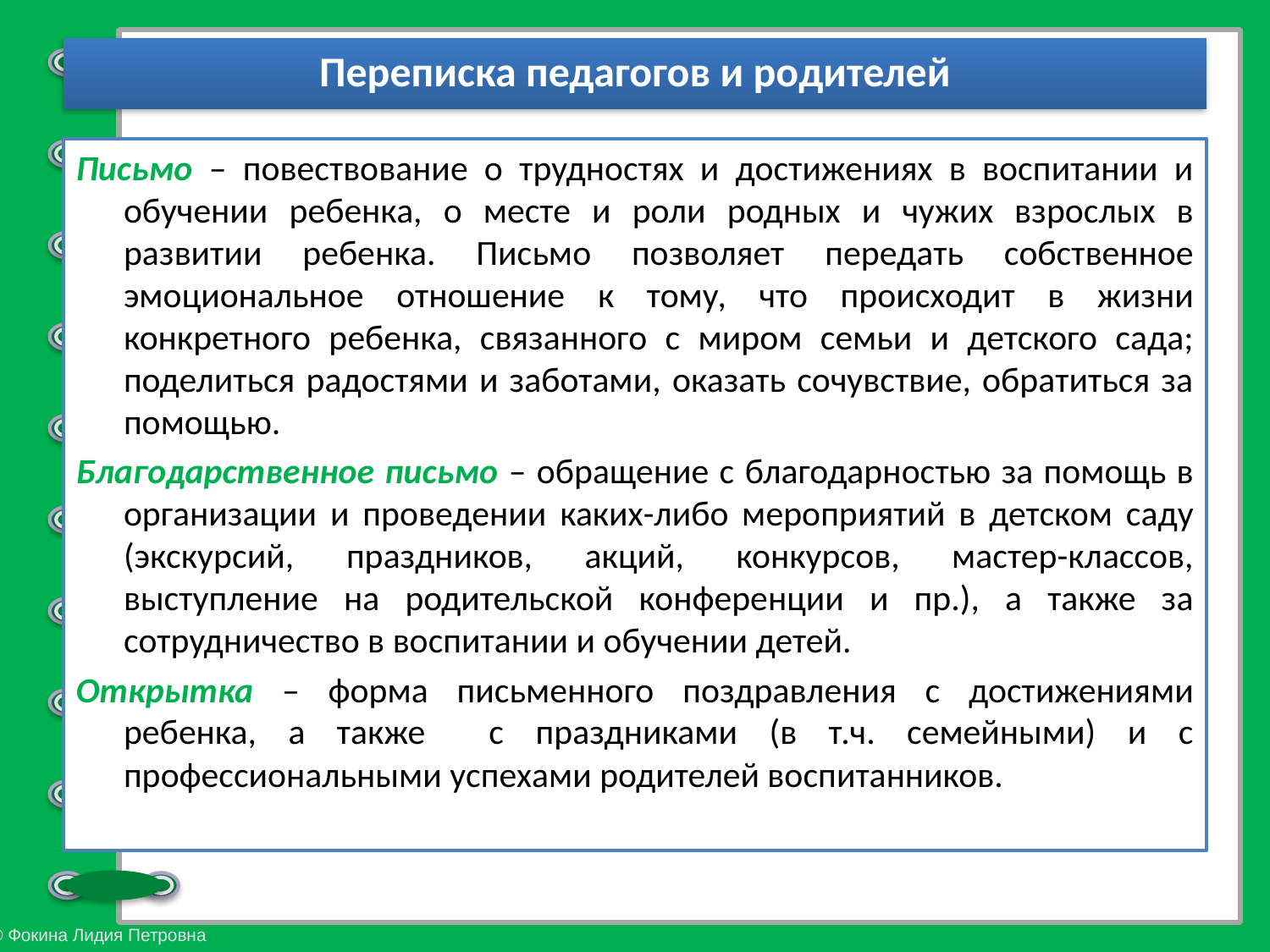

# Переписка педагогов и родителей
Письмо – повествование о трудностях и достижениях в воспитании и обучении ребенка, о месте и роли родных и чужих взрослых в развитии ребенка. Письмо позволяет передать собственное эмоциональное отношение к тому, что происходит в жизни конкретного ребенка, связанного с миром семьи и детского сада; поделиться радостями и заботами, оказать сочувствие, обратиться за помощью.
Благодарственное письмо – обращение с благодарностью за помощь в организации и проведении каких-либо мероприятий в детском саду (экскурсий, праздников, акций, конкурсов, мастер-классов, выступление на родительской конференции и пр.), а также за сотрудничество в воспитании и обучении детей.
Открытка – форма письменного поздравления с достижениями ребенка, а также  с праздниками (в т.ч. семейными) и с профессиональными успехами родителей воспитанников.